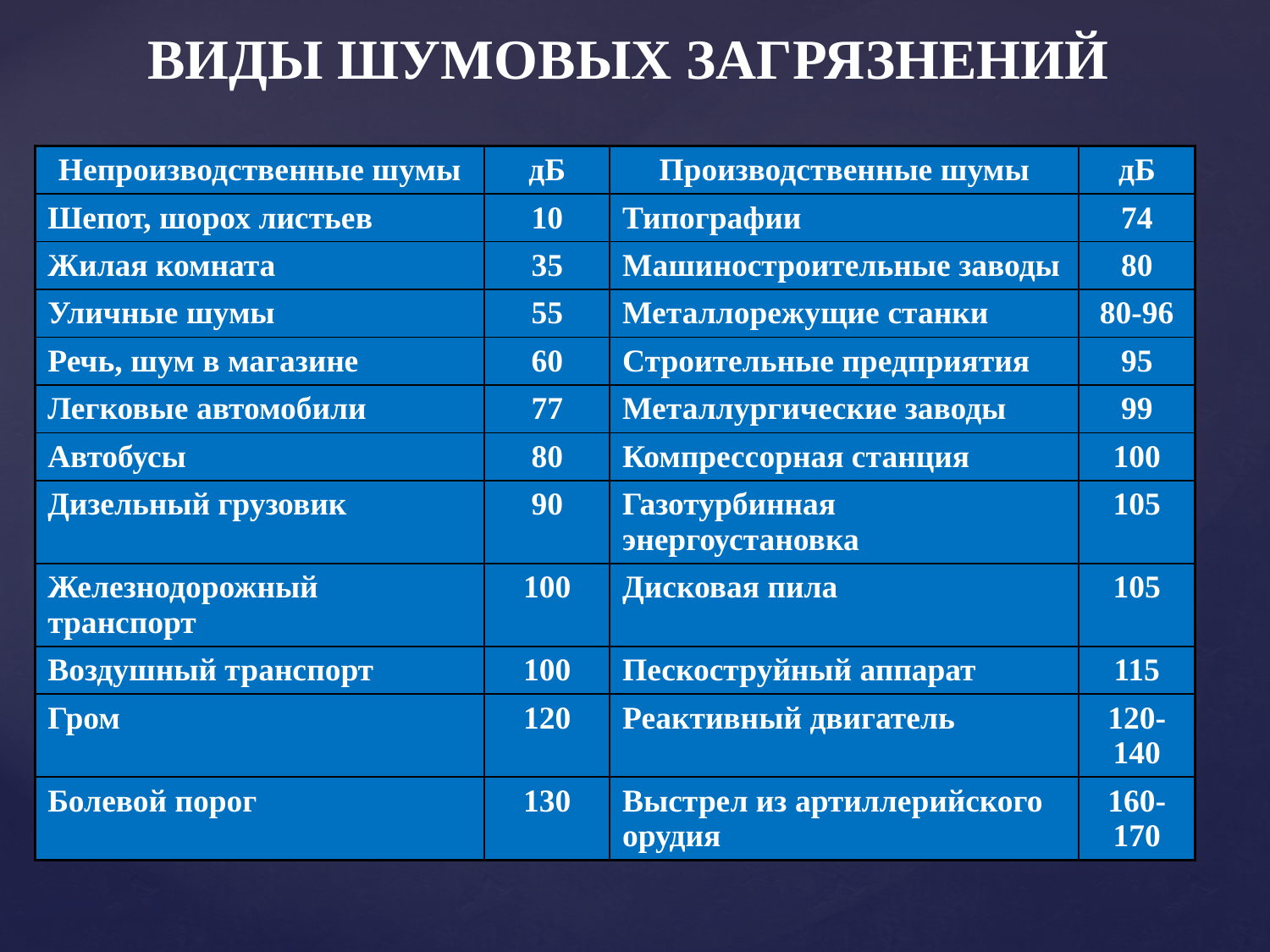

ВИДЫ ШУМОВЫХ ЗАГРЯЗНЕНИЙ
| Непроизводственные шумы | дБ | Производственные шумы | дБ |
| --- | --- | --- | --- |
| Шепот, шорох листьев | 10 | Типографии | 74 |
| Жилая комната | 35 | Машиностроительные заводы | 80 |
| Уличные шумы | 55 | Металлорежущие станки | 80-96 |
| Речь, шум в магазине | 60 | Строительные предприятия | 95 |
| Легковые автомобили | 77 | Металлургические заводы | 99 |
| Автобусы | 80 | Компрессорная станция | 100 |
| Дизельный грузовик | 90 | Газотурбинная энергоустановка | 105 |
| Железнодорожный транспорт | 100 | Дисковая пила | 105 |
| Воздушный транспорт | 100 | Пескоструйный аппарат | 115 |
| Гром | 120 | Реактивный двигатель | 120-140 |
| Болевой порог | 130 | Выстрел из артиллерийского орудия | 160-170 |